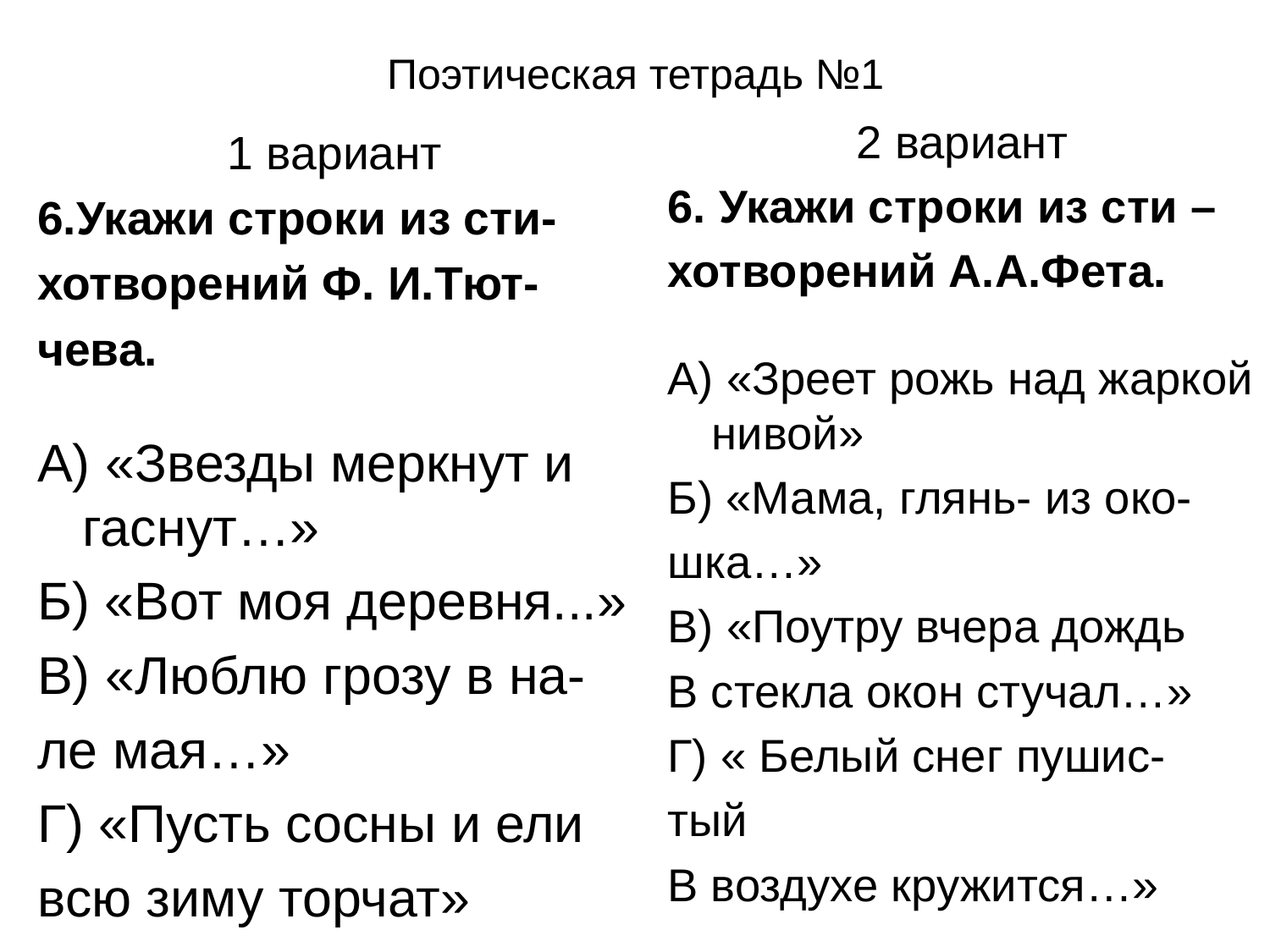

# Поэтическая тетрадь №1
2 вариант
6. Укажи строки из сти –
хотворений А.А.Фета.

А) «Зреет рожь над жаркой нивой»
Б) «Мама, глянь- из око-
шка…»
В) «Поутру вчера дождь
В стекла окон стучал…»
Г) « Белый снег пушис-
тый
В воздухе кружится…»

1 вариант
6.Укажи строки из сти-
хотворений Ф. И.Тют-
чева.

А) «Звезды меркнут и гаснут…»
Б) «Вот моя деревня...»
В) «Люблю грозу в на-
ле мая…»
Г) «Пусть сосны и ели
всю зиму торчат»